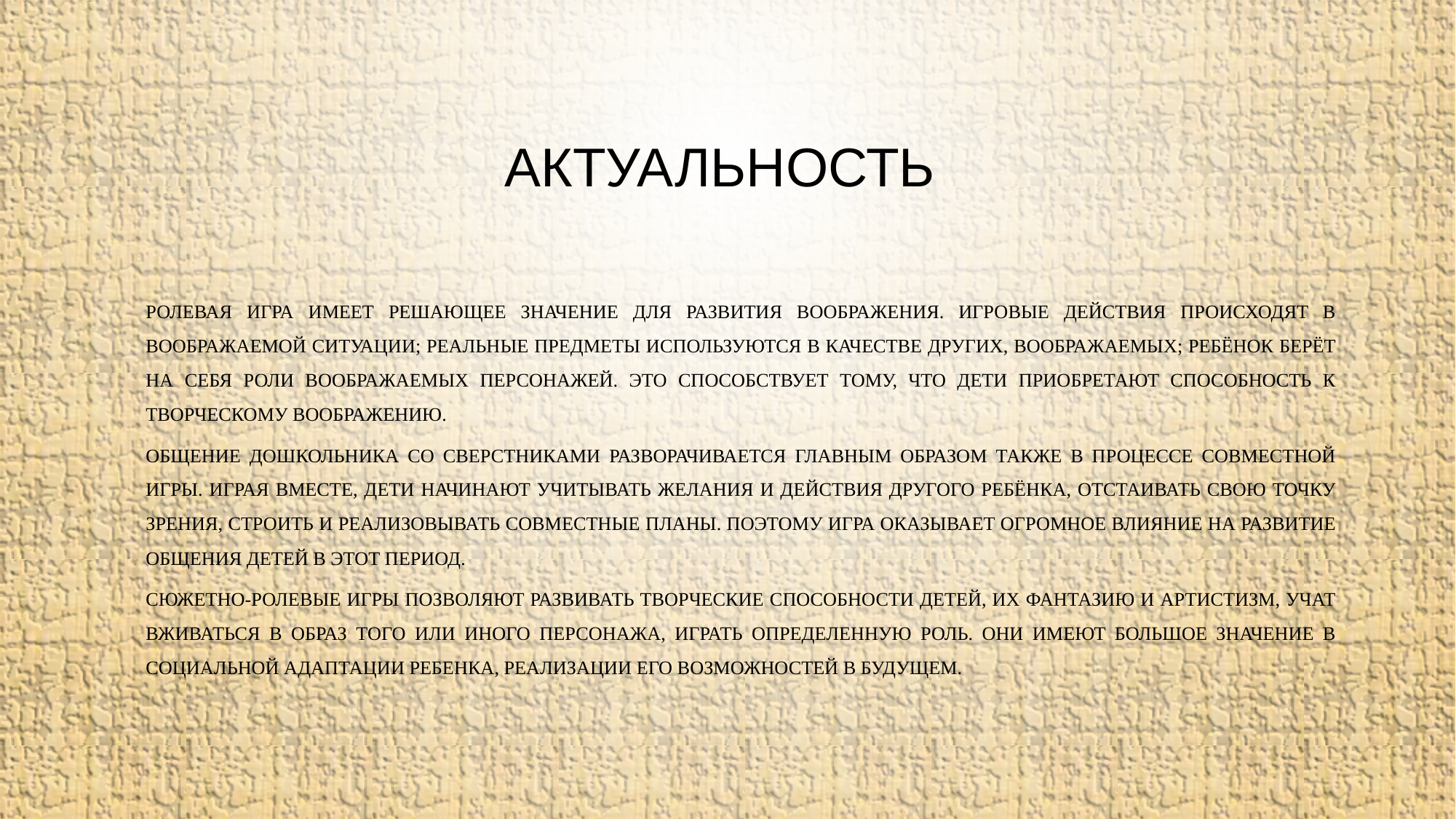

# Актуальность
Ролевая игра имеет решающее значение для развития воображения. Игровые действия происходят в воображаемой ситуации; реальные предметы используются в качестве других, воображаемых; ребёнок берёт на себя роли воображаемых персонажей. Это способствует тому, что дети приобретают способность к творческому воображению.
Общение дошкольника со сверстниками разворачивается главным образом также в процессе совместной игры. Играя вместе, дети начинают учитывать желания и действия другого ребёнка, отстаивать свою точку зрения, строить и реализовывать совместные планы. Поэтому игра оказывает огромное влияние на развитие общения детей в этот период.
Сюжетно-ролевые игры позволяют развивать творческие способности детей, их фантазию и артистизм, учат вживаться в образ того или иного персонажа, играть определенную роль. Они имеют большое значение в социальной адаптации ребенка, реализации его возможностей в будущем.